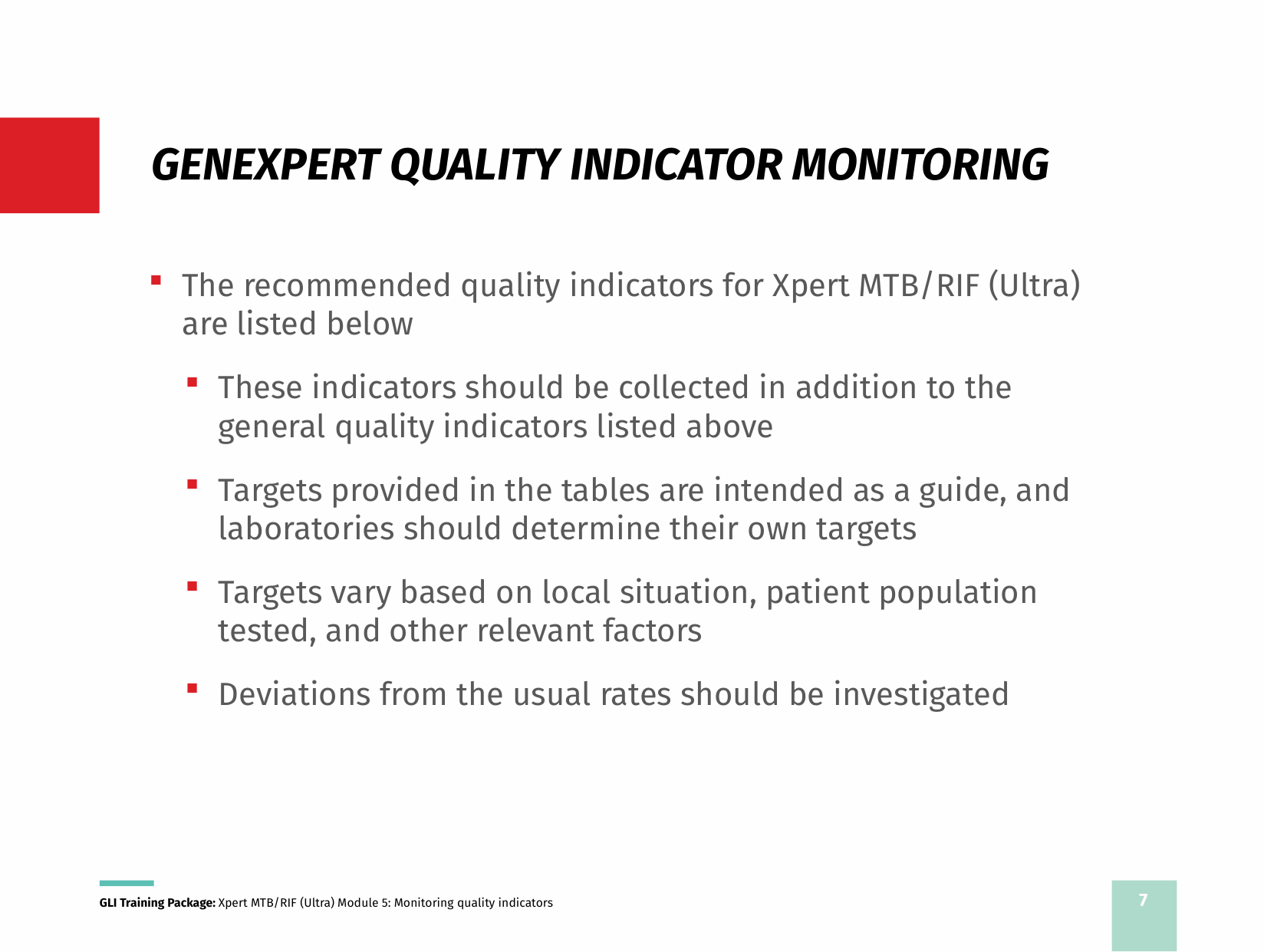

# GENEXPERT QUALITY INDICATOR MONITORING
The recommended quality indicators for Xpert MTB/RIF (Ultra) are listed below
These indicators should be collected in addition to the general quality indicators listed above
Targets provided in the tables are intended as a guide, and laboratories should determine their own targets
Targets vary based on local situation, patient population tested, and other relevant factors
Deviations from the usual rates should be investigated